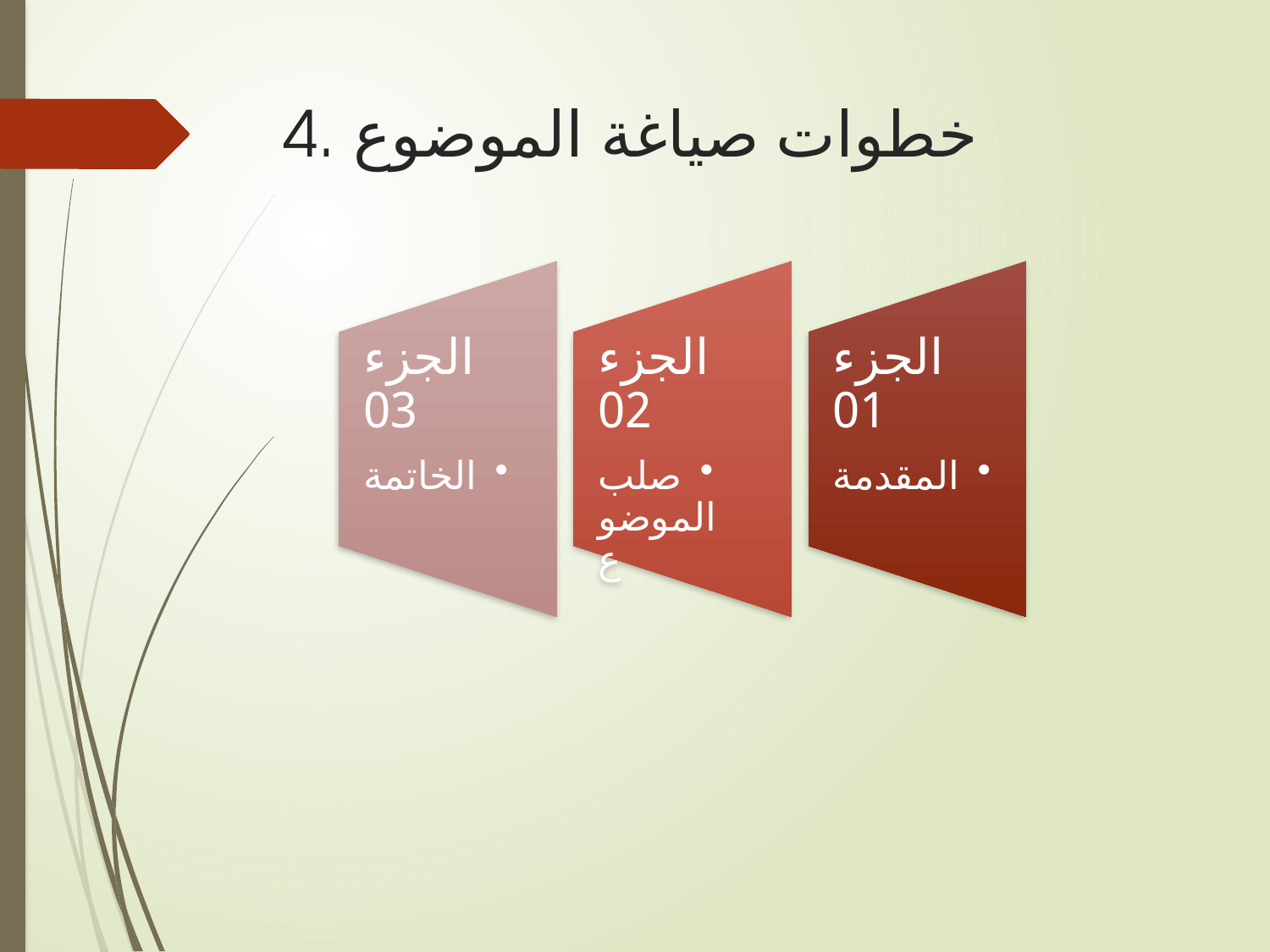

# 4. خطوات صياغة الموضوع
الجزء 01
المقدمة
الجزء 02
صلب الموضوع
الجزء 03
الخاتمة